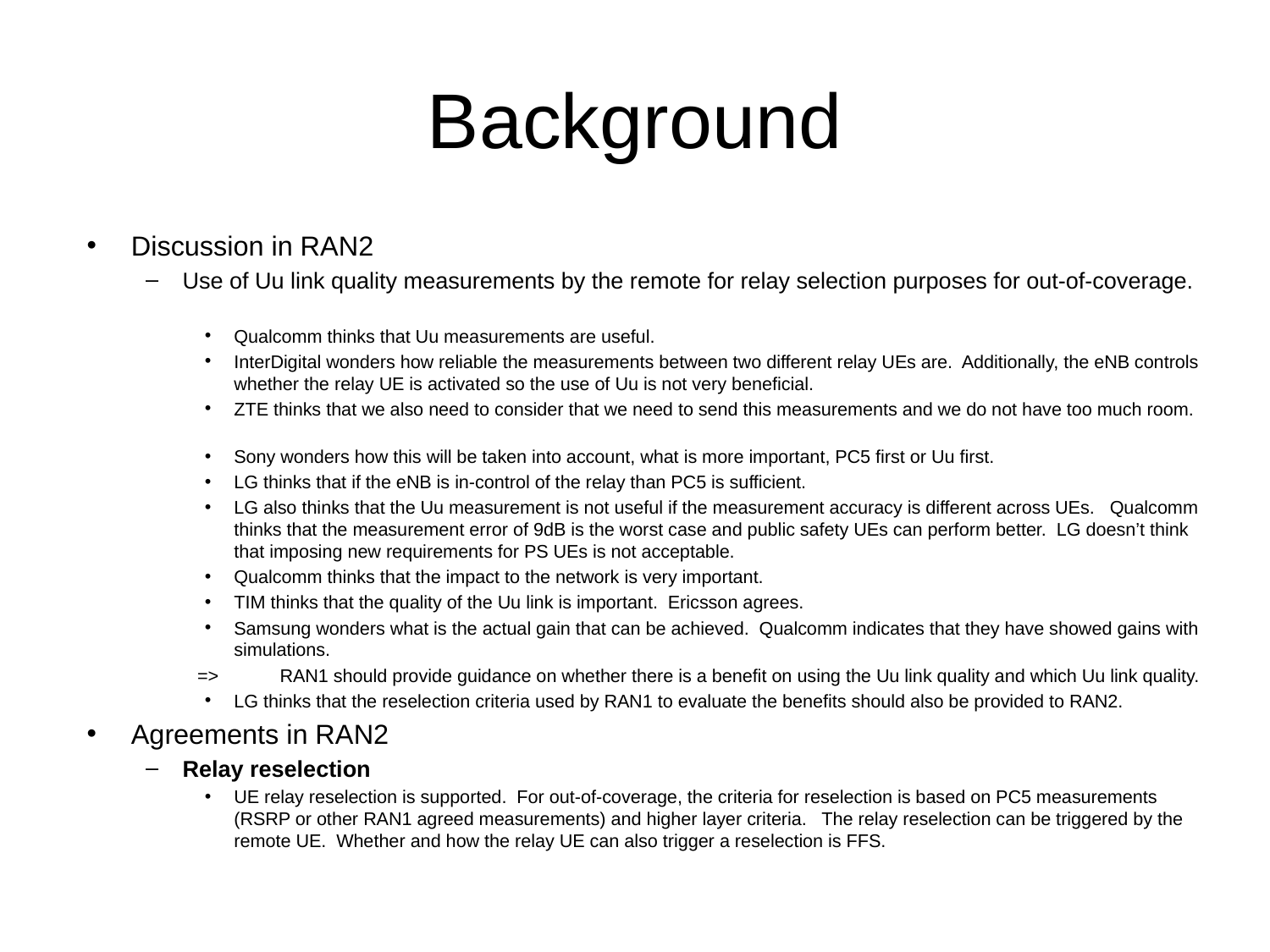

# Background
Discussion in RAN2
Use of Uu link quality measurements by the remote for relay selection purposes for out-of-coverage.
Qualcomm thinks that Uu measurements are useful.
InterDigital wonders how reliable the measurements between two different relay UEs are.  Additionally, the eNB controls whether the relay UE is activated so the use of Uu is not very beneficial.
ZTE thinks that we also need to consider that we need to send this measurements and we do not have too much room.
Sony wonders how this will be taken into account, what is more important, PC5 first or Uu first.
LG thinks that if the eNB is in-control of the relay than PC5 is sufficient.
LG also thinks that the Uu measurement is not useful if the measurement accuracy is different across UEs.   Qualcomm thinks that the measurement error of 9dB is the worst case and public safety UEs can perform better.  LG doesn’t think that imposing new requirements for PS UEs is not acceptable.
Qualcomm thinks that the impact to the network is very important.
TIM thinks that the quality of the Uu link is important.  Ericsson agrees.
Samsung wonders what is the actual gain that can be achieved.  Qualcomm indicates that they have showed gains with simulations.
	=>	RAN1 should provide guidance on whether there is a benefit on using the Uu link quality and which Uu link quality.
LG thinks that the reselection criteria used by RAN1 to evaluate the benefits should also be provided to RAN2.
Agreements in RAN2
Relay reselection
UE relay reselection is supported.  For out-of-coverage, the criteria for reselection is based on PC5 measurements (RSRP or other RAN1 agreed measurements) and higher layer criteria.   The relay reselection can be triggered by the remote UE.  Whether and how the relay UE can also trigger a reselection is FFS.